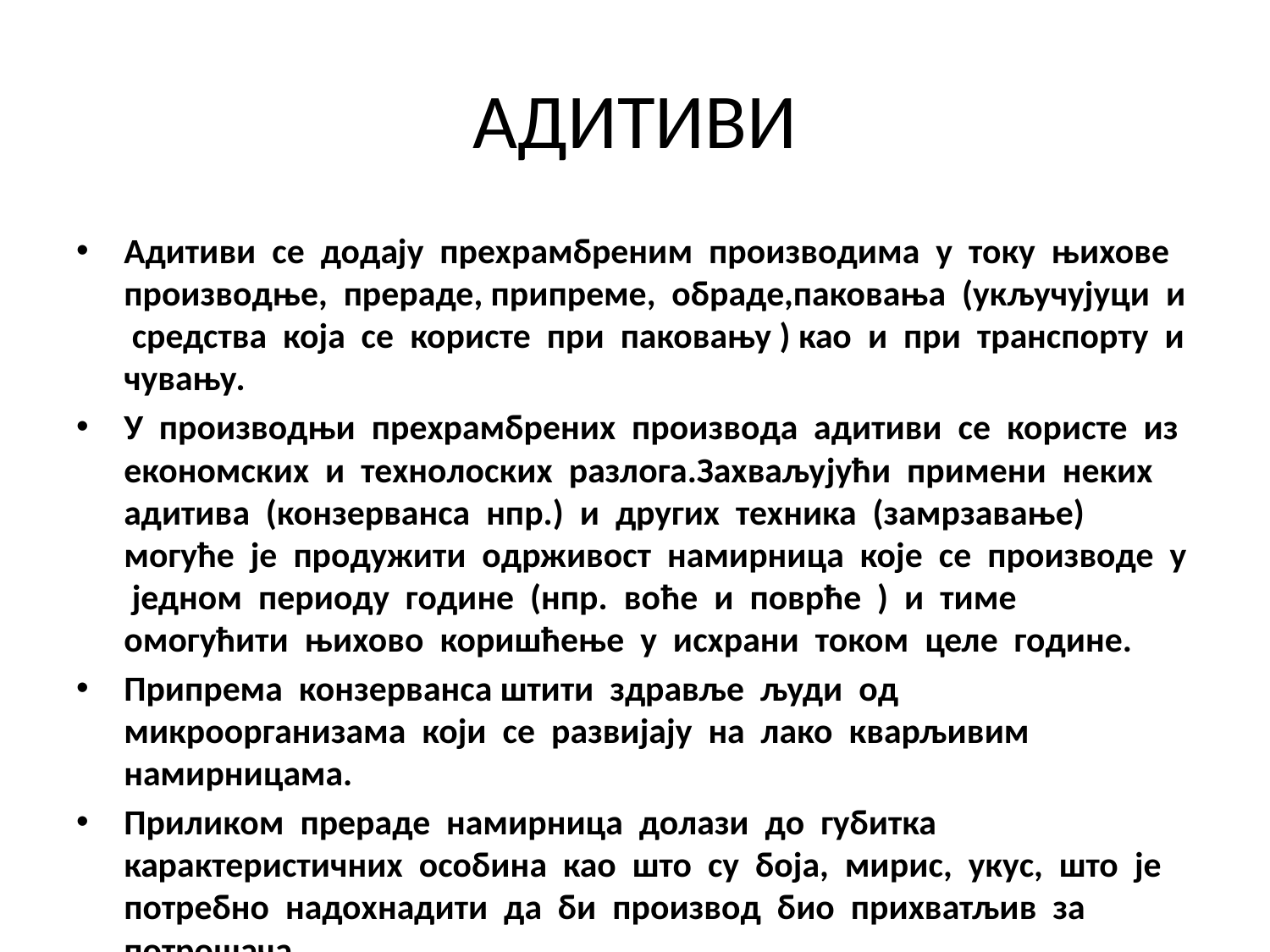

# АДИТИВИ
Адитиви  се  додају  прехрамбреним  производима  у  току  њихове  производње,  прераде, припреме,  обраде,паковања  (укључујуци  и  средства  која  се  користе  при  паковању ) као  и  при  транспорту  и  чувању.
У  производњи  прехрамбрених  производа  адитиви  се  користе  из  економских  и  технолоских  разлога.Захваљујући  примени  неких  адитива  (конзерванса  нпр.)  и  других  техника  (замрзавање)  могуће  је  продужити  одрживост  намирница  које  се  производе  у  једном  периоду  године  (нпр.  воће  и  поврће  )  и  тиме  омогућити  њихово  коришћење  у  исхрани  током  целе  године.
Припрема  конзерванса штити  здравље  људи  од  микроорганизама  који  се  развијају  на  лако  кварљивим  намирницама.
Приликом  прераде  намирница  долази  до  губитка  карактеристичних  особина  као  што  су  боја,  мирис,  укус,  што  је  потребно  надохнадити  да  би  производ  био  прихватљив  за  потрошача.